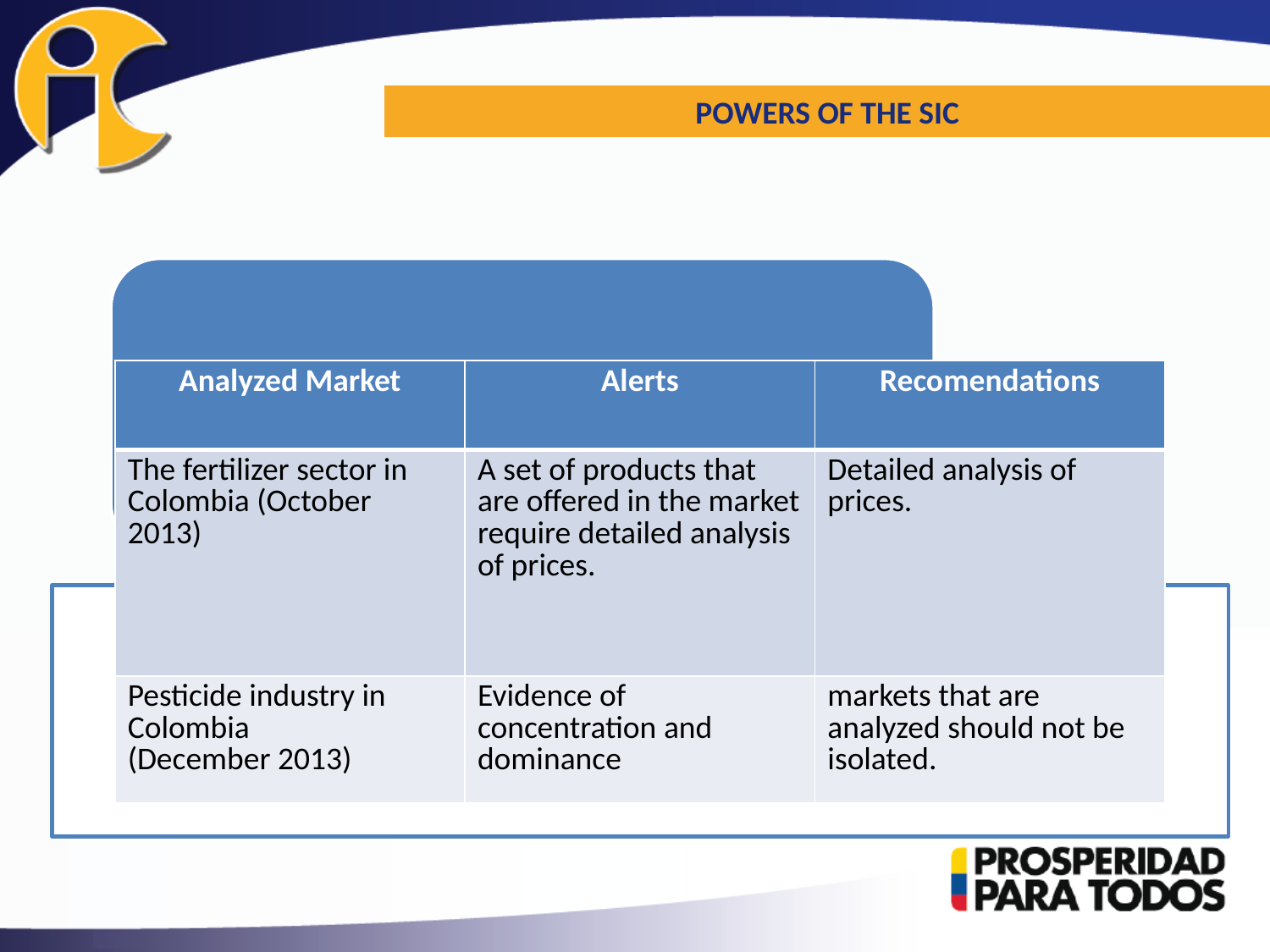

POWERS OF THE SIC
The SIC’s Economic Studies Group
| Analyzed Market | Alerts | Recomendations |
| --- | --- | --- |
| The fertilizer sector in Colombia (October 2013) | A set of products that are offered in the market require detailed analysis of prices. | Detailed analysis of prices. |
| Pesticide industry in Colombia (December 2013) | Evidence of concentration and dominance | markets that are analyzed should not be isolated. |
|  |  |  |
| --- | --- | --- |
|  |  |  |